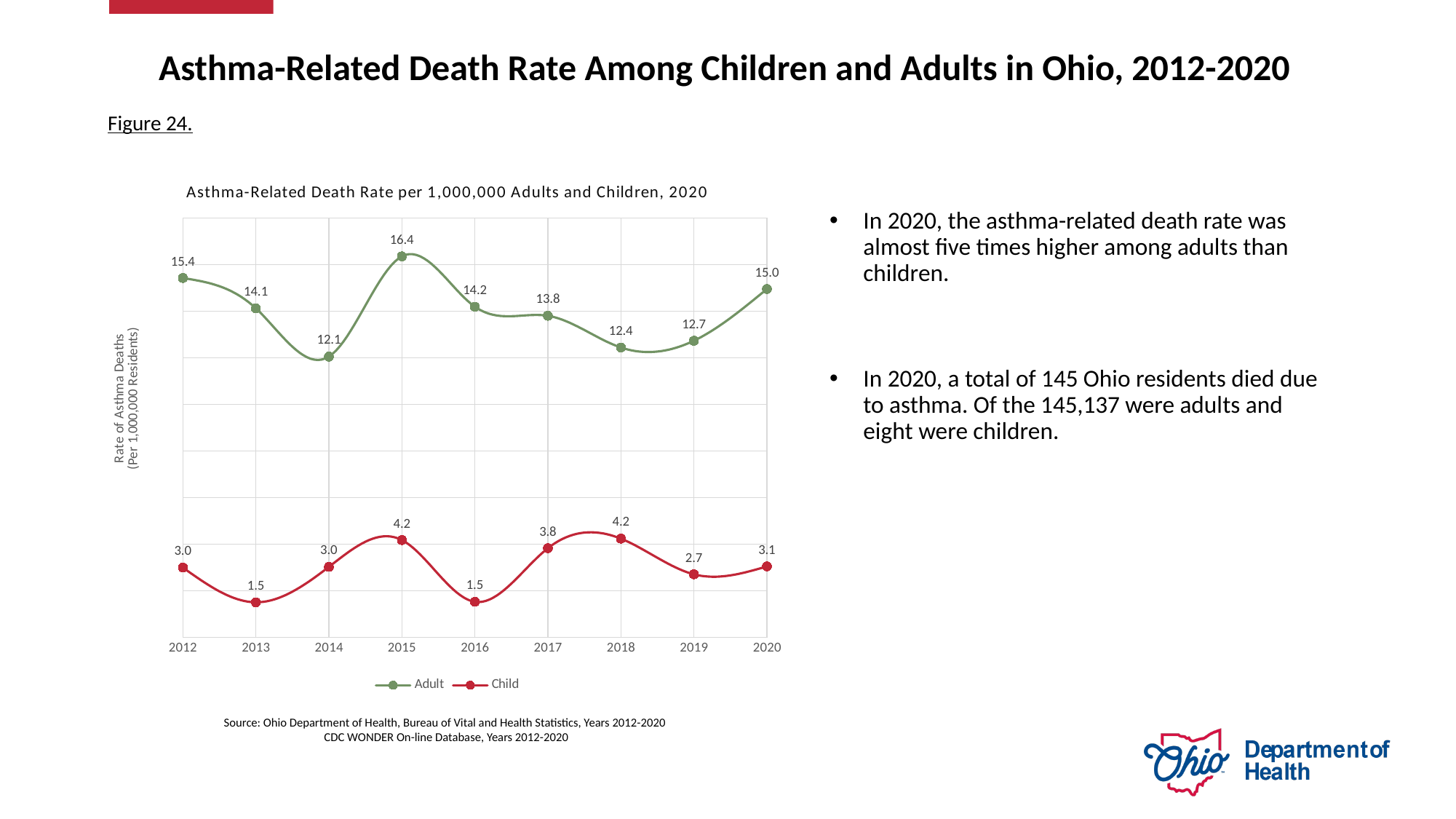

# Asthma-Related Death Rate Among Children and Adults in Ohio, 2012-2020
Figure 24.

### Chart: Asthma-Related Death Rate per 1,000,000 Adults and Children, 2020

| Category | Adult | Child |
|---|---|---|
In 2020, the asthma-related death rate was almost five times higher among adults than children.

In 2020, a total of 145 Ohio residents died due to asthma. Of the 145,137 were adults and eight were children.

Source: Ohio Department of Health, Bureau of Vital and Health Statistics, Years 2012-2020
 CDC WONDER On-line Database, Years 2012-2020